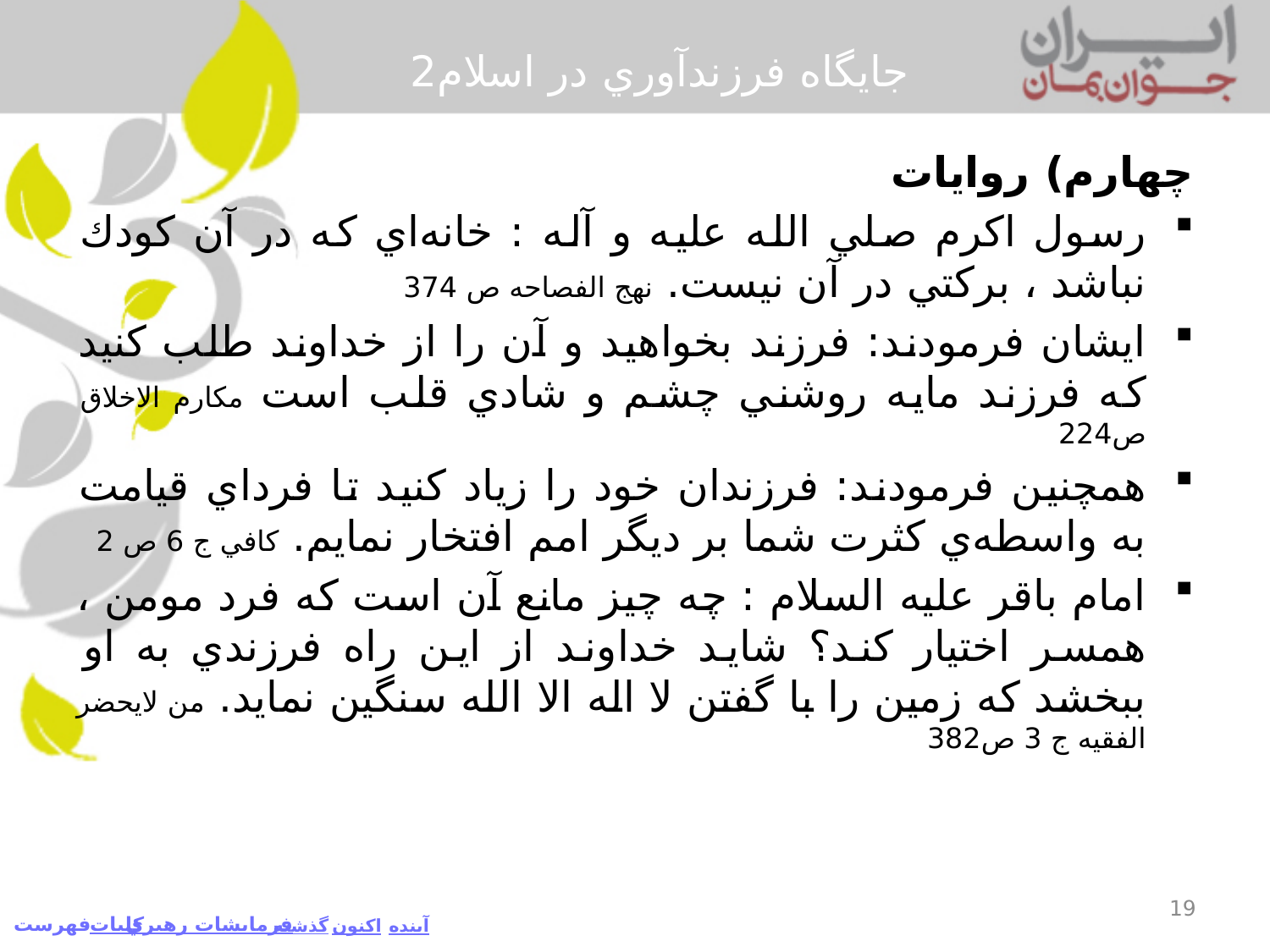

# جايگاه فرزندآوري در اسلام2
چهارم) روايات
رسول اكرم صلي الله عليه و آله : خانه‌اي كه در آن كودك نباشد ، بركتي در آن نيست. نهج الفصاحه ص 374
ايشان فرمودند: فرزند بخواهيد و آن را از خداوند طلب كنيد كه فرزند مايه روشني چشم و شادي قلب است مكارم الاخلاق ص224
همچنين فرمودند: فرزندان خود را زياد كنيد تا فرداي قيامت به واسطه‌ي كثرت شما بر ديگر امم افتخار نمايم. كافي ج 6 ص 2
امام باقر عليه السلام : چه چيز مانع آن است كه فرد مومن ، همسر اختيار كند؟ شايد خداوند از اين راه فرزندي به او ببخشد كه زمين را با گفتن لا اله الا الله سنگين نمايد. من لايحضر الفقيه ج 3 ص382
19